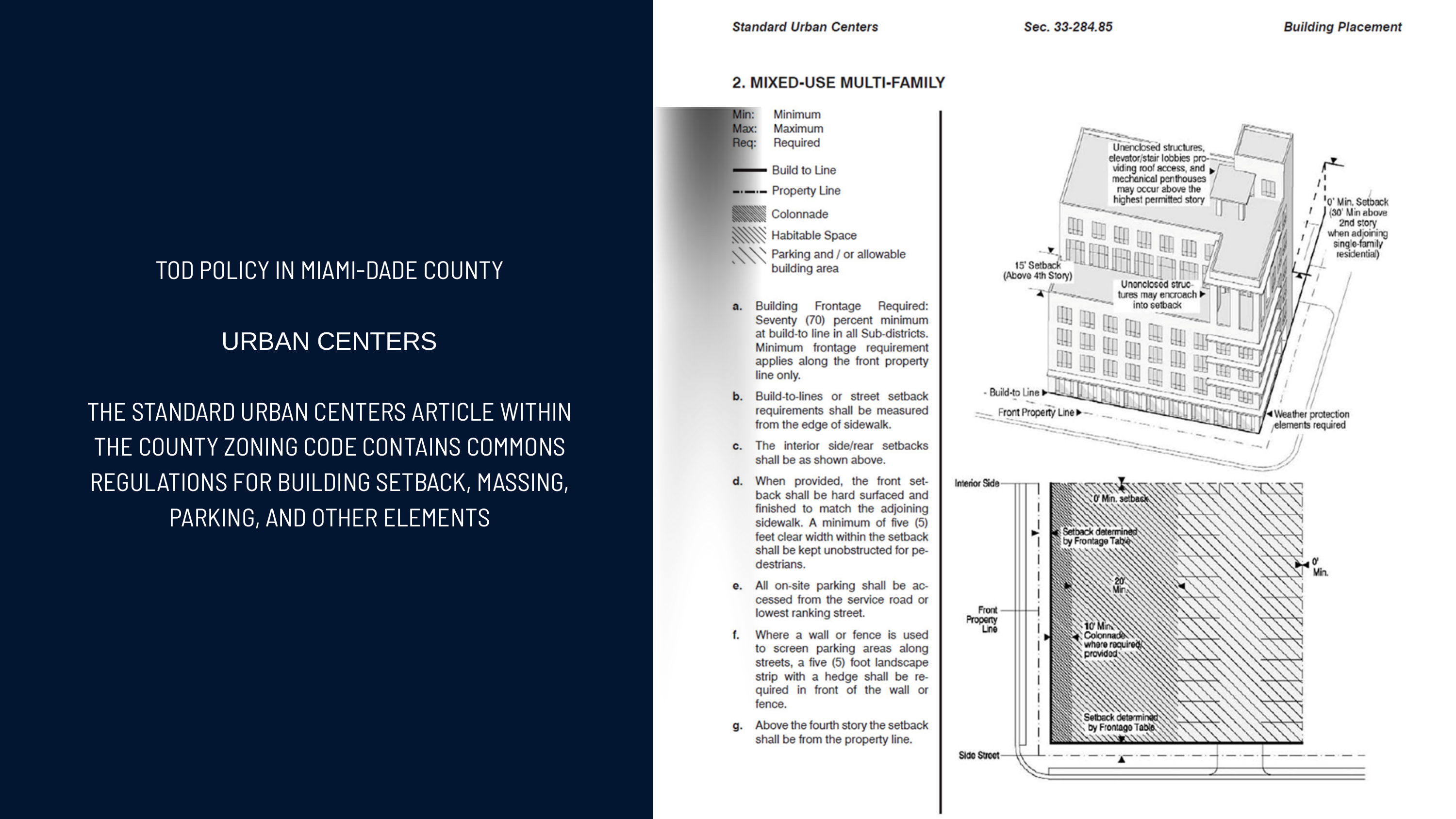

TOD POLICY IN MIAMI-DADE COUNTY

URBAN CENTERS

THE STANDARD URBAN CENTERS ARTICLE WITHIN THE COUNTY ZONING CODE CONTAINS COMMONS REGULATIONS FOR BUILDING SETBACK, MASSING, PARKING, AND OTHER ELEMENTS